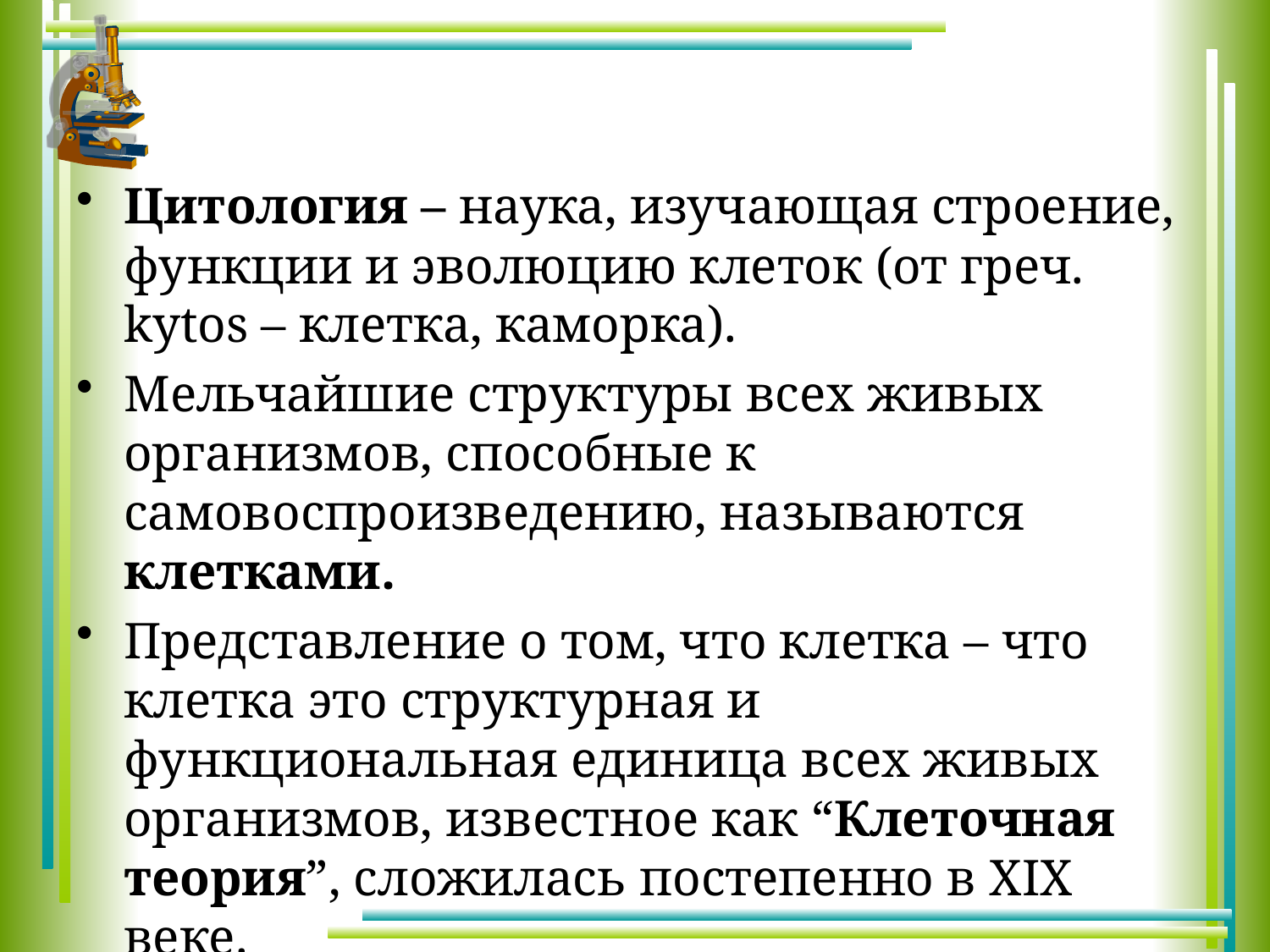

Цитология – наука, изучающая строение, функции и эволюцию клеток (от греч. kytos – клетка, каморка).
Мельчайшие структуры всех живых организмов, способные к самовоспроизведению, называются клетками.
Представление о том, что клетка – что клетка это структурная и функциональная единица всех живых организмов, известное как “Клеточная теория”, сложилась постепенно в XIX веке.